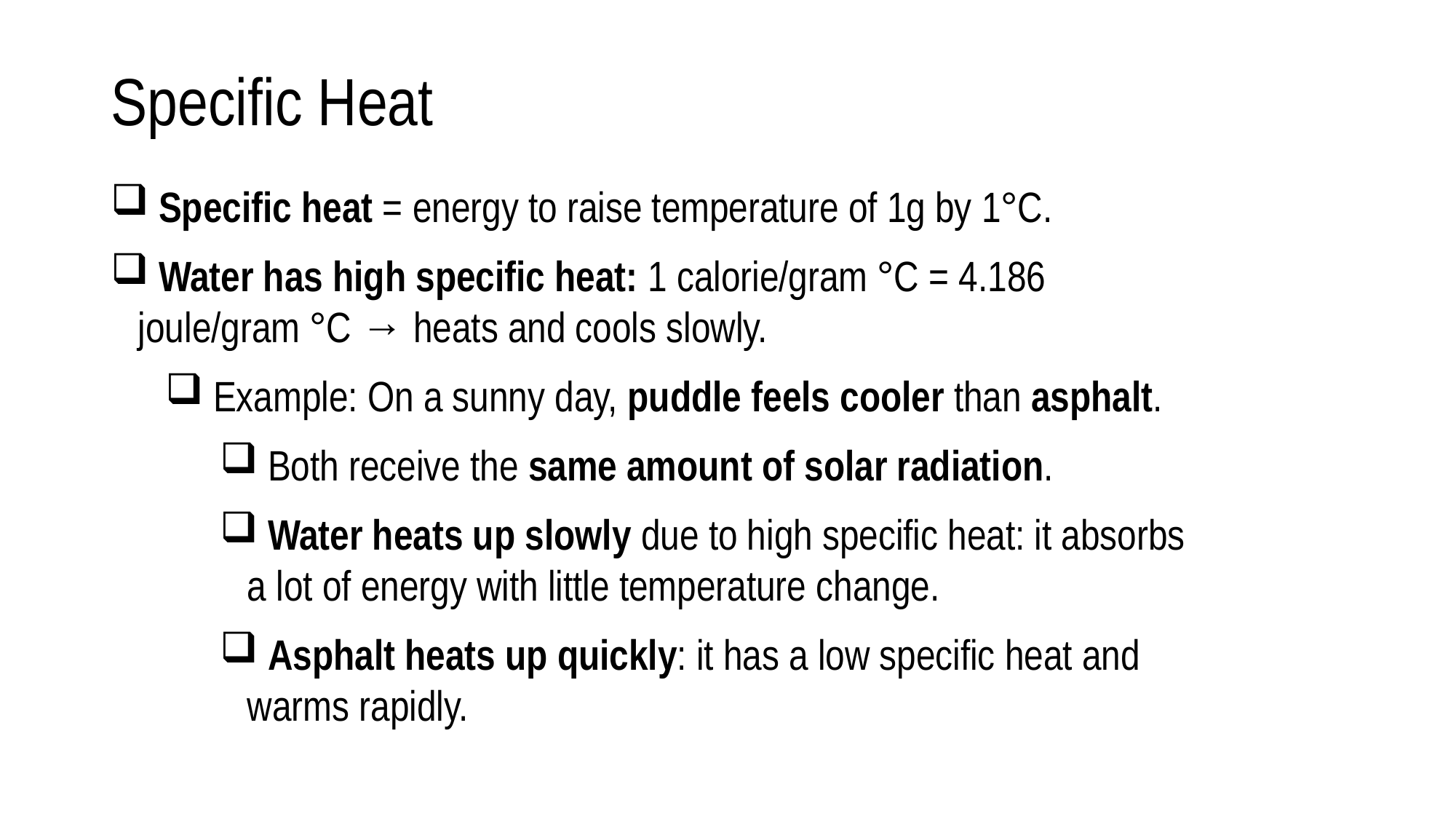

# Specific Heat
 Specific heat = energy to raise temperature of 1g by 1°C.
 Water has high specific heat: 1 calorie/gram °C = 4.186 joule/gram °C → heats and cools slowly.
 Example: On a sunny day, puddle feels cooler than asphalt.
 Both receive the same amount of solar radiation.
 Water heats up slowly due to high specific heat: it absorbs a lot of energy with little temperature change.
 Asphalt heats up quickly: it has a low specific heat and warms rapidly.